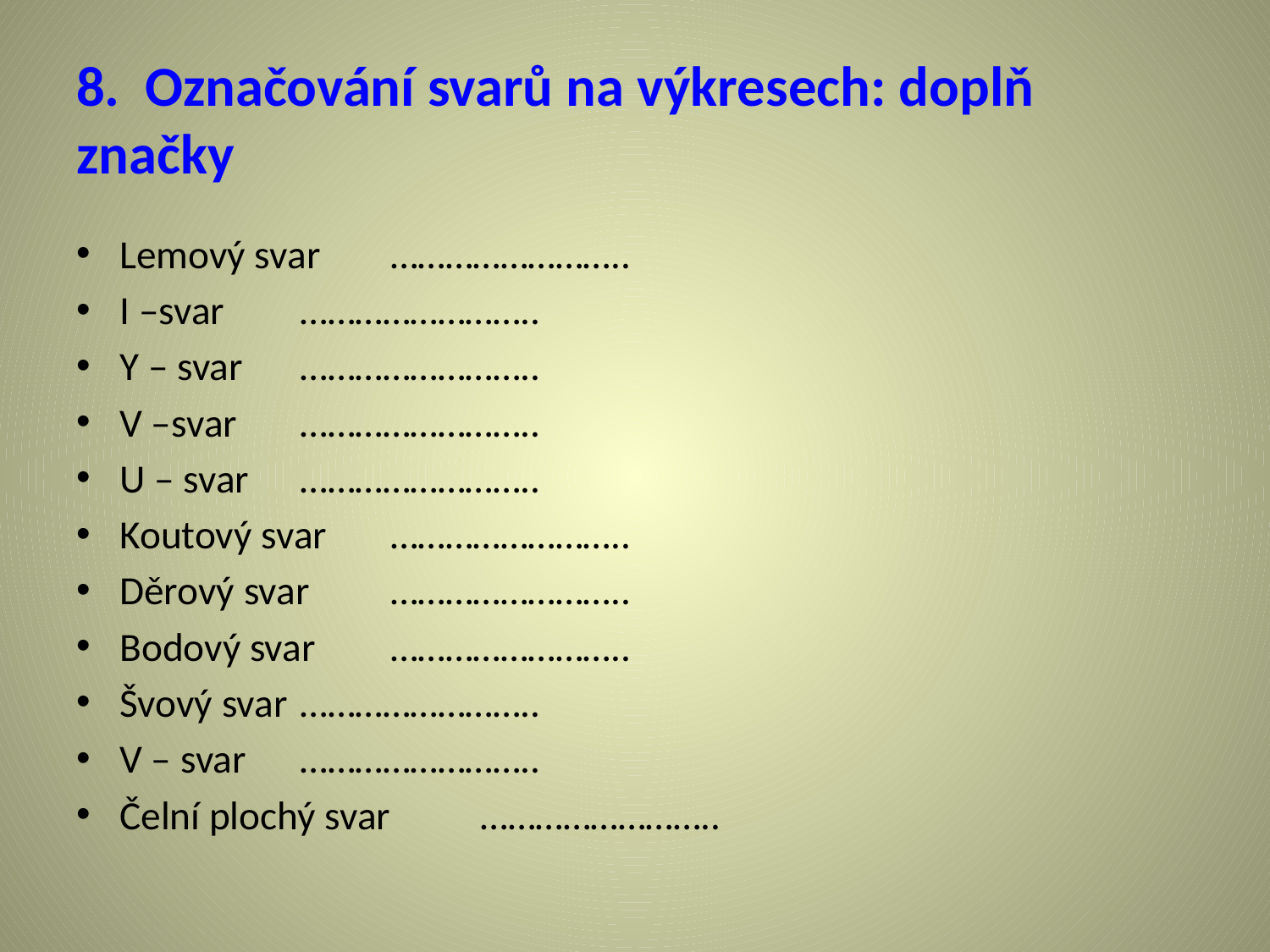

# 8.  Označování svarů na výkresech: doplň značky
Lemový svar		……………………..
I –svar			……………………..
Y – svar			……………………..
V –svar			……………………..
U – svar			……………………..
Koutový svar		……………………..
Děrový svar		……………………..
Bodový svar		……………………..
Švový svar			……………………..
V – svar			……………………..
Čelní plochý svar		……………………..